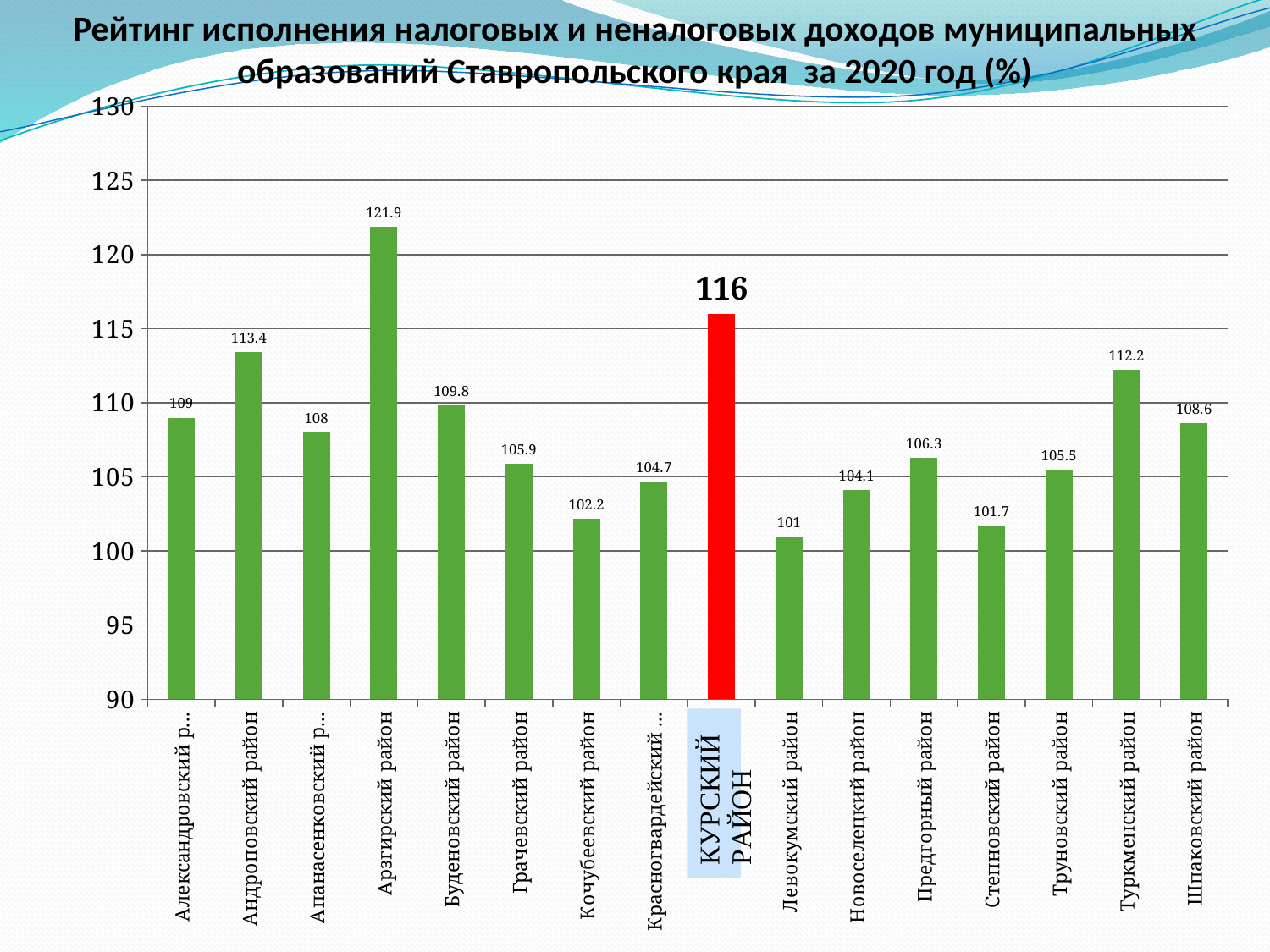

Рейтинг исполнения налоговых и неналоговых доходов муниципальных образований Ставропольского края  за 2020 год (%)

### Chart

| Category | процент исполнения |
|---|---|
| Александровский район | 109.0 |
| Андроповский район | 113.4 |
| Апанасенковский район | 108.0 |
| Арзгирский район | 121.9 |
| Буденовский район | 109.8 |
| Грачевский район | 105.9 |
| Кочубеевский район | 102.2 |
| Красногвардейский район | 104.7 |
| Курский район | 116.0 |
| Левокумский район | 101.0 |
| Новоселецкий район | 104.1 |
| Предгорный район | 106.3 |
| Степновский район | 101.7 |
| Труновский район | 105.5 |
| Туркменский район | 112.2 |
| Шпаковский район | 108.6 |